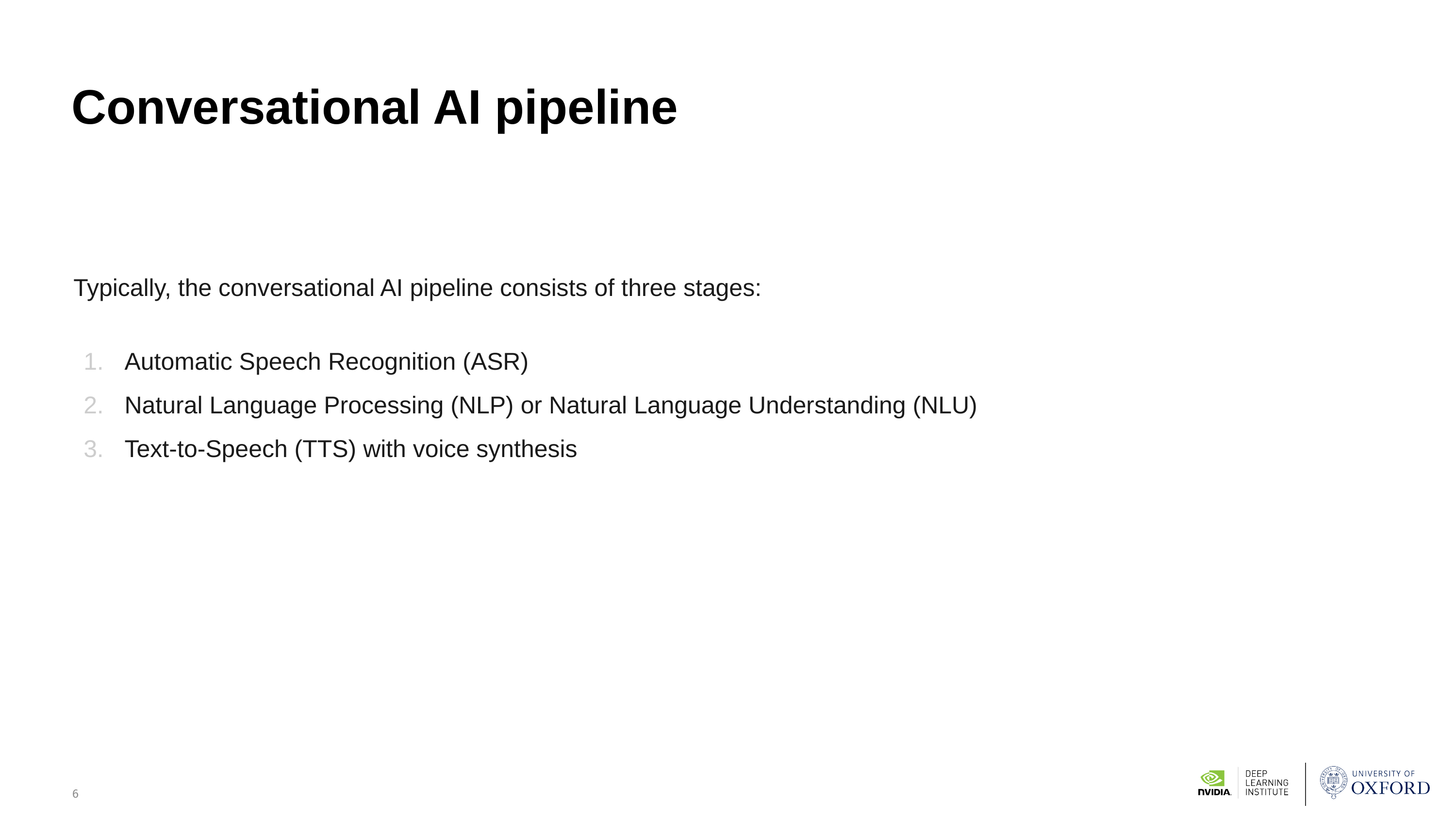

# Conversational AI pipeline
Typically, the conversational AI pipeline consists of three stages:
Automatic Speech Recognition (ASR)
Natural Language Processing (NLP) or Natural Language Understanding (NLU)
Text-to-Speech (TTS) with voice synthesis